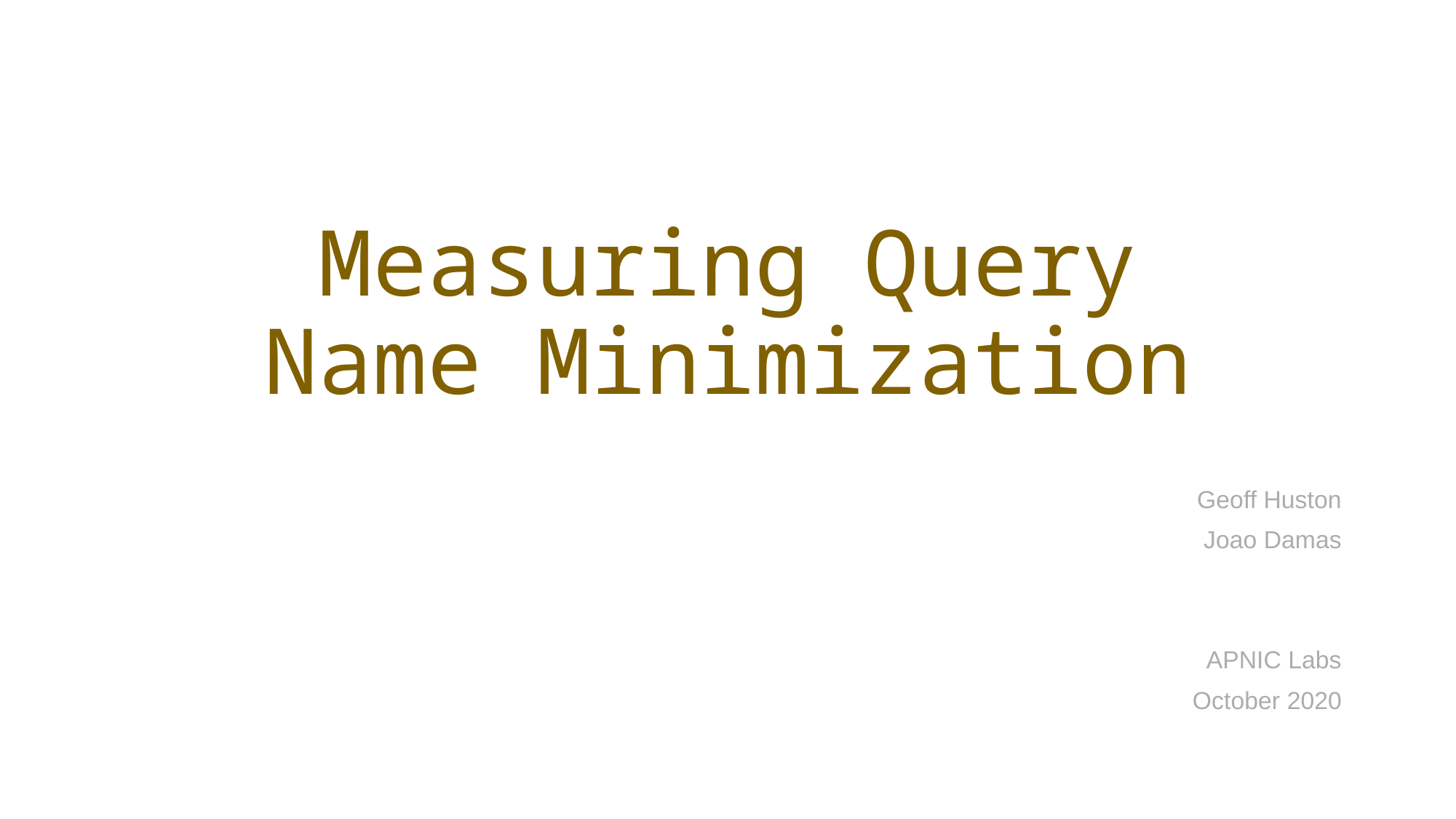

# Measuring Query Name Minimization
Geoff Huston
Joao Damas

APNIC Labs
October 2020